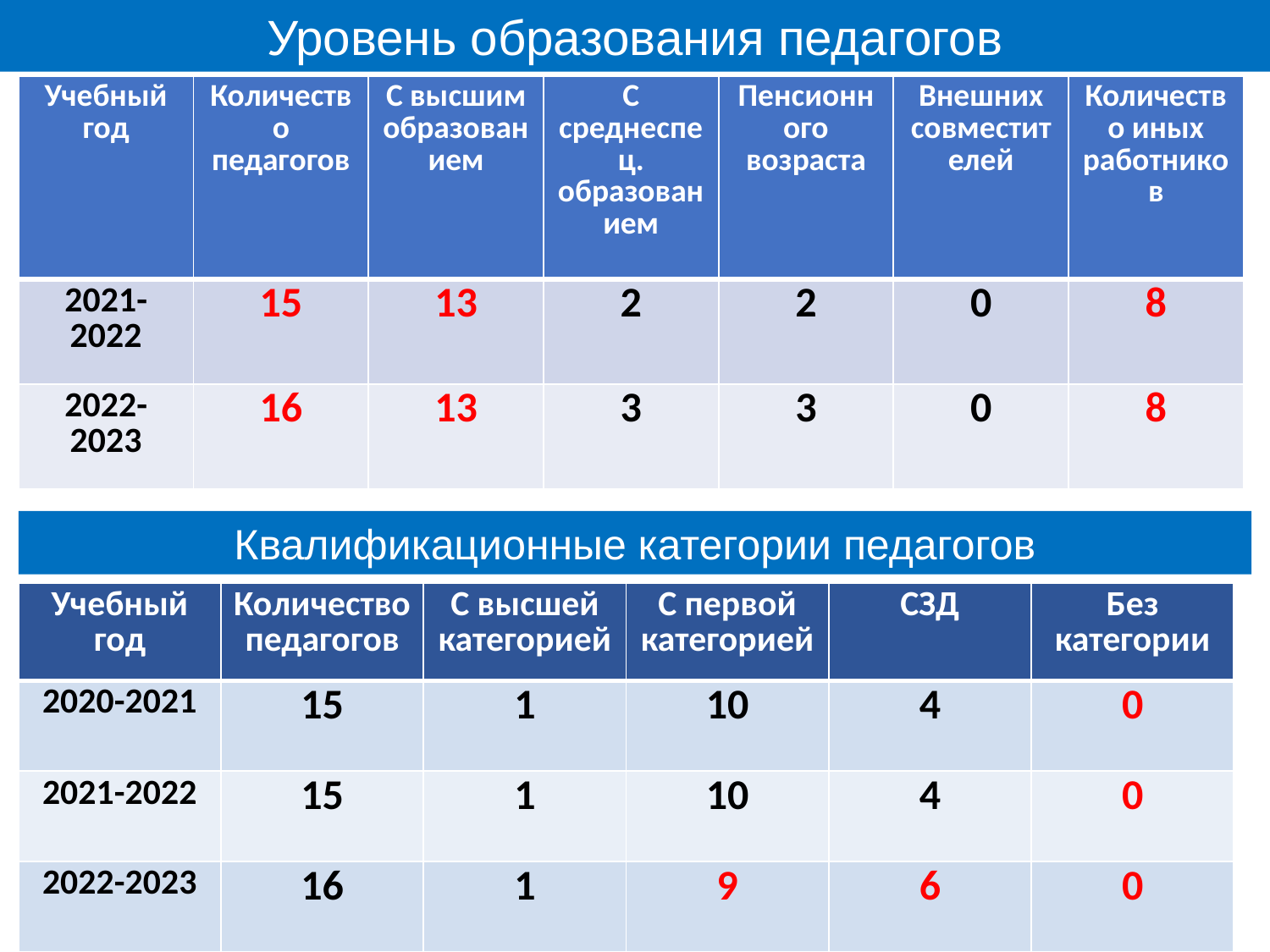

Уровень образования педагогов
| Учебный год | Количество педагогов | С высшим образованием | С среднеспец. образованием | Пенсионного возраста | Внешних совместителей | Количество иных работников |
| --- | --- | --- | --- | --- | --- | --- |
| 2021-2022 | 15 | 13 | 2 | 2 | 0 | 8 |
| 2022-2023 | 16 | 13 | 3 | 3 | 0 | 8 |
Квалификационные категории педагогов
| Учебный год | Количество педагогов | С высшей категорией | С первой категорией | СЗД | Без категории |
| --- | --- | --- | --- | --- | --- |
| 2020-2021 | 15 | 1 | 10 | 4 | 0 |
| 2021-2022 | 15 | 1 | 10 | 4 | 0 |
| 2022-2023 | 16 | 1 | 9 | 6 | 0 |
4